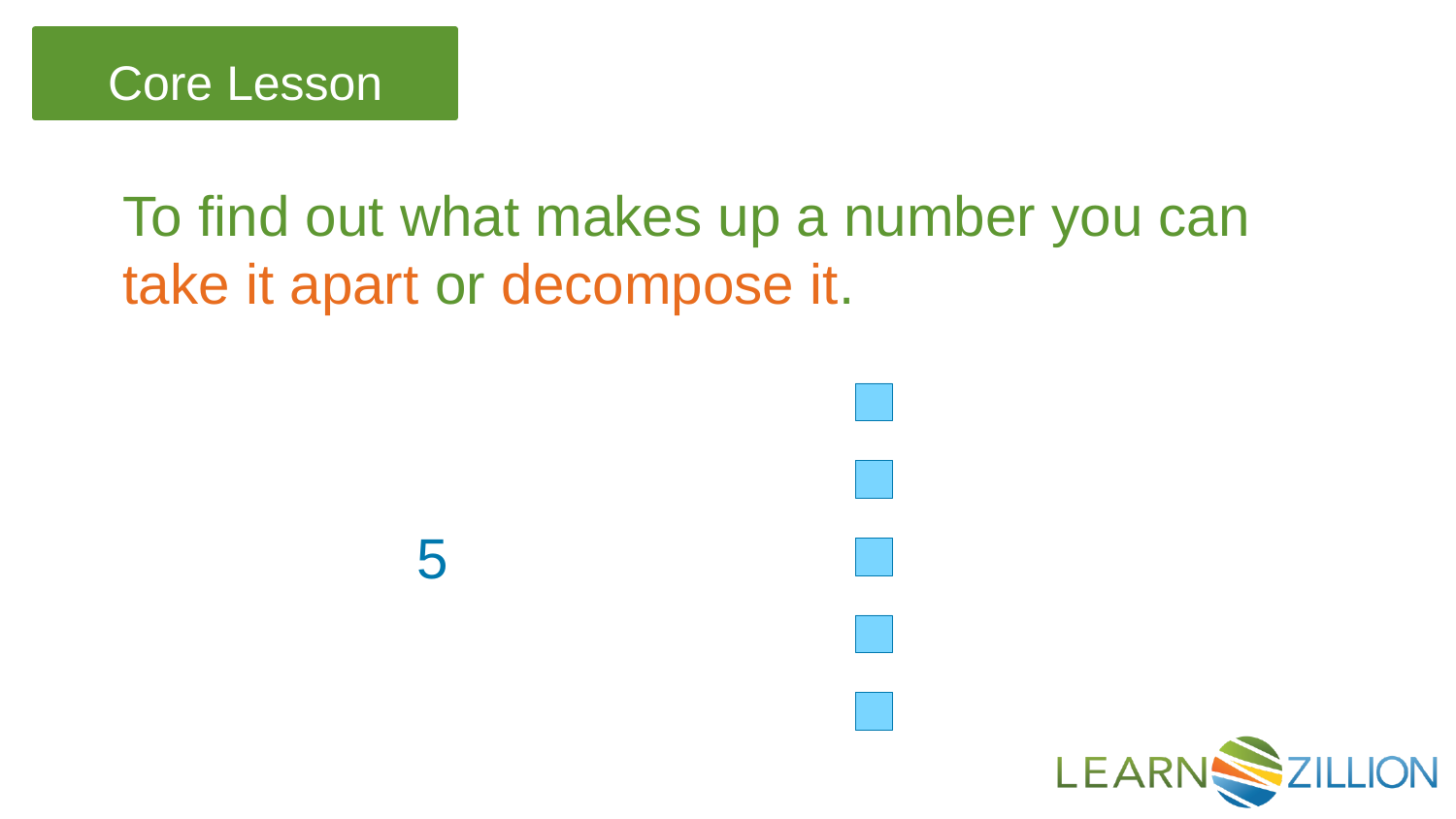

To find out what makes up a number you can take it apart or decompose it.

5